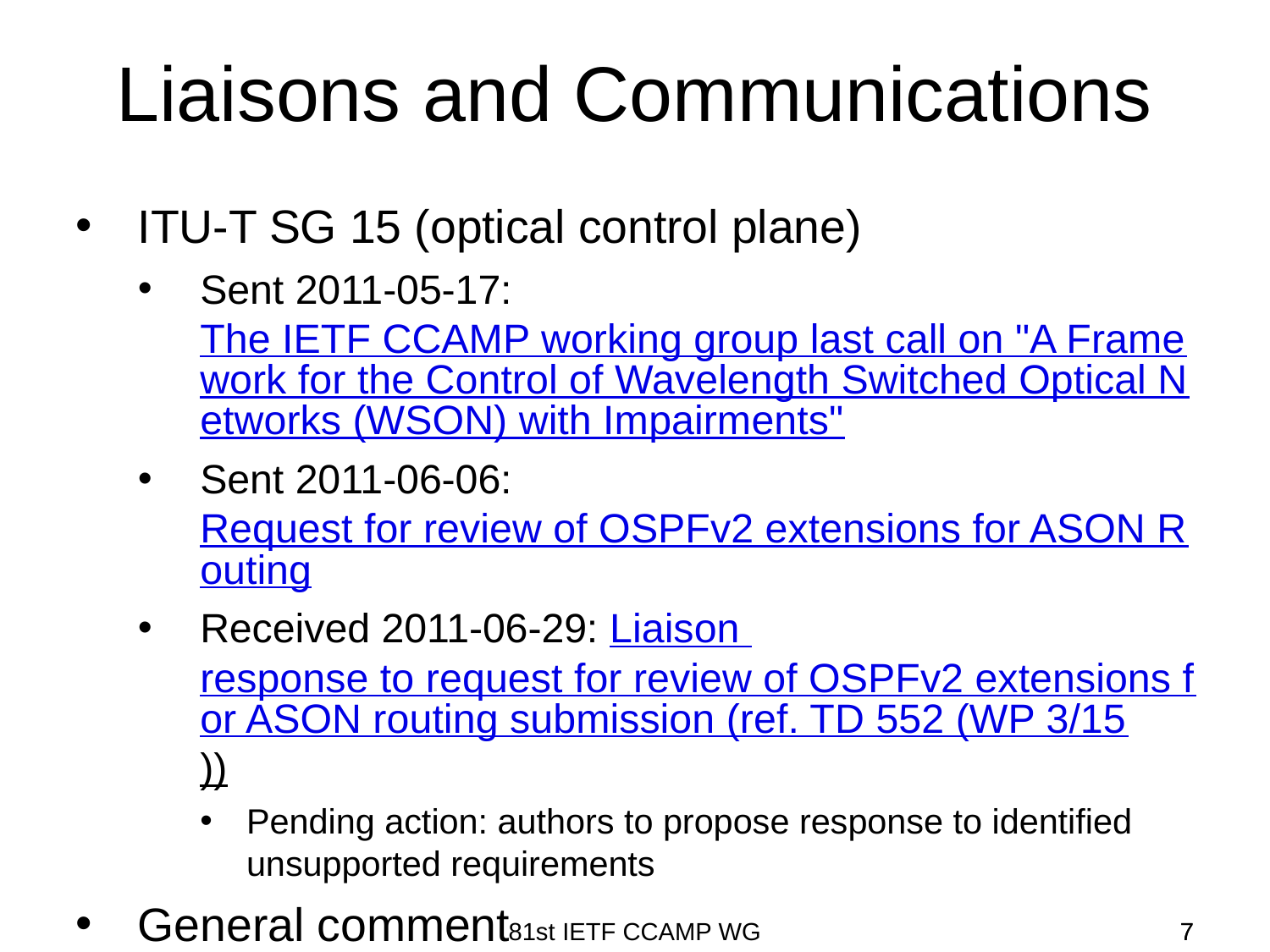

# Liaisons and Communications
ITU-T SG 15 (optical control plane)
Sent 2011-05-17: The IETF CCAMP working group last call on "A Framework for the Control of Wavelength Switched Optical Networks (WSON) with Impairments"
Sent 2011-06-06: Request for review of OSPFv2 extensions for ASON Routing
Received 2011-06-29: Liaison response to request for review of OSPFv2 extensions for ASON routing submission (ref. TD 552 (WP 3/15))
Pending action: authors to propose response to identified unsupported requirements
General comment
Please review proposed and incoming documents and comment on ccamp@ietf.org

81st IETF CCAMP WG
7
7